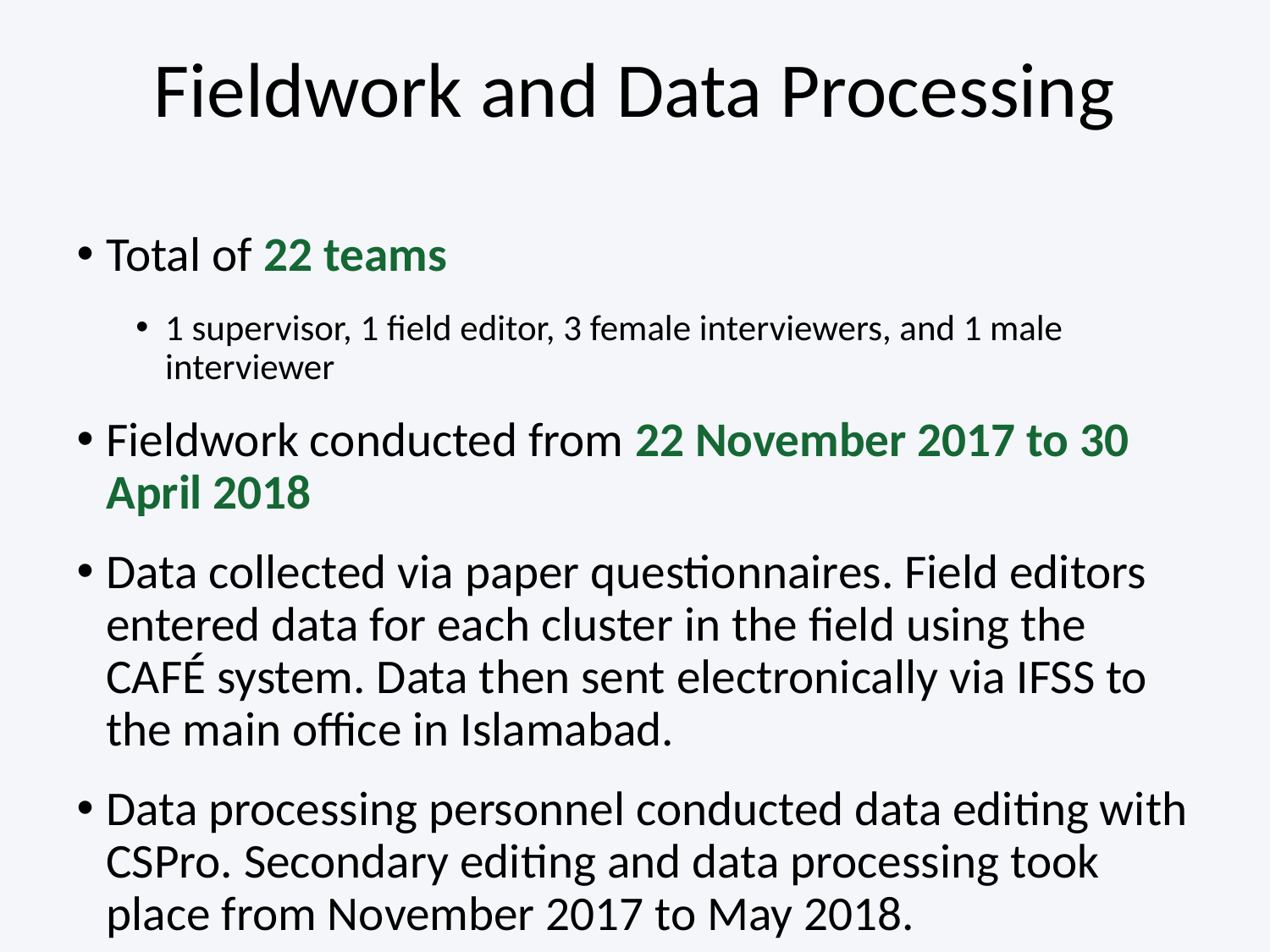

# Fieldwork and Data Processing
Total of 22 teams
1 supervisor, 1 field editor, 3 female interviewers, and 1 male interviewer
Fieldwork conducted from 22 November 2017 to 30 April 2018
Data collected via paper questionnaires. Field editors entered data for each cluster in the field using the CAFÉ system. Data then sent electronically via IFSS to the main office in Islamabad.
Data processing personnel conducted data editing with CSPro. Secondary editing and data processing took place from November 2017 to May 2018.